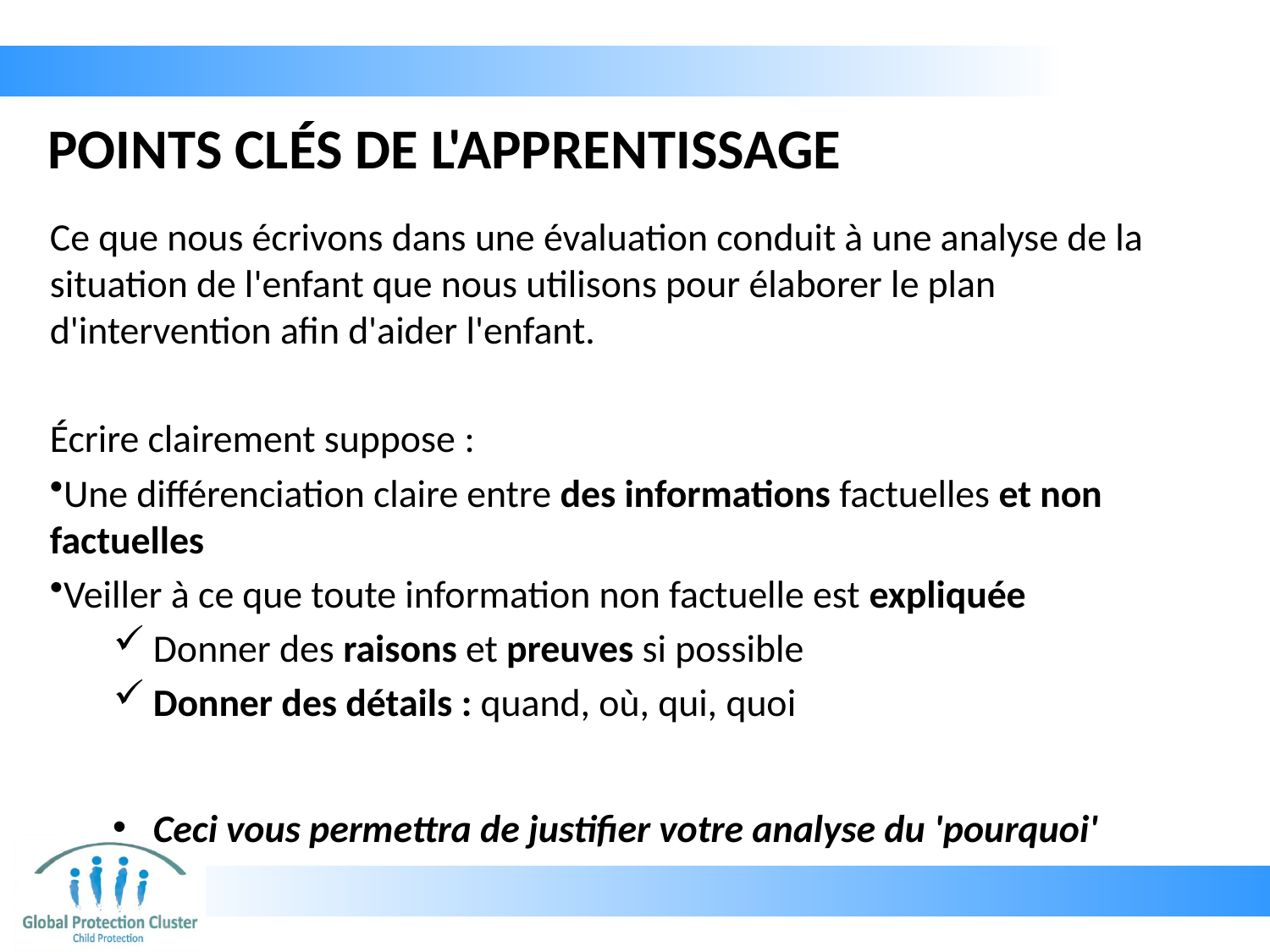

# POINTS CLÉS DE L'APPRENTISSAGE
Ce que nous écrivons dans une évaluation conduit à une analyse de la situation de l'enfant que nous utilisons pour élaborer le plan d'intervention afin d'aider l'enfant.

Écrire clairement suppose :
Une différenciation claire entre des informations factuelles et non factuelles
Veiller à ce que toute information non factuelle est expliquée
Donner des raisons et preuves si possible
Donner des détails : quand, où, qui, quoi

Ceci vous permettra de justifier votre analyse du 'pourquoi'